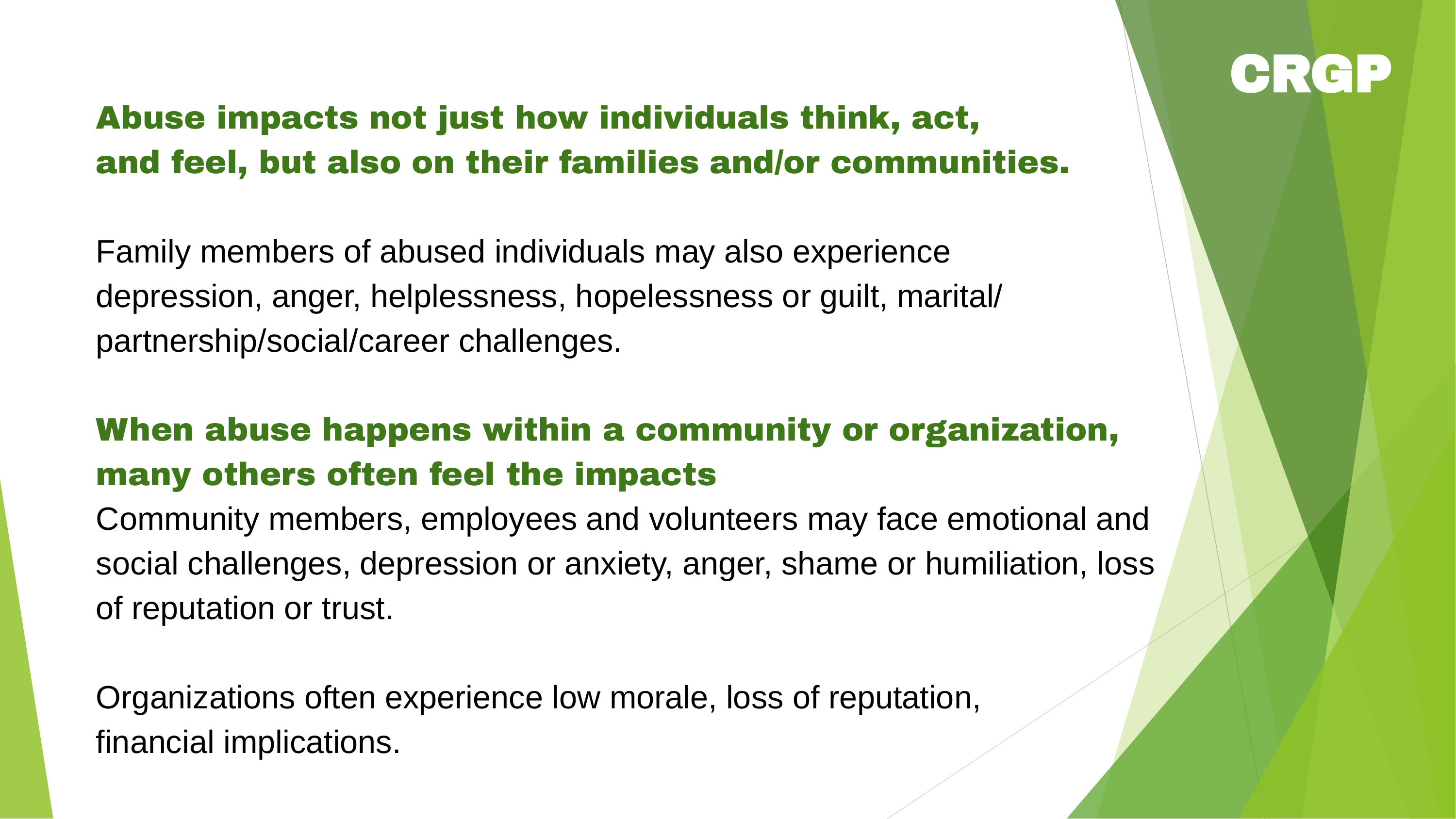

CRGP
Abuse impacts not just how individuals think, act,
and feel, but also on their families and/or communities.

Family members of abused individuals may also experience
depression, anger, helplessness, hopelessness or guilt, marital/ partnership/social/career challenges.

When abuse happens within a community or organization, many others often feel the impacts
Community members, employees and volunteers may face emotional and social challenges, depression or anxiety, anger, shame or humiliation, loss of reputation or trust.

Organizations often experience low morale, loss of reputation,
financial implications.